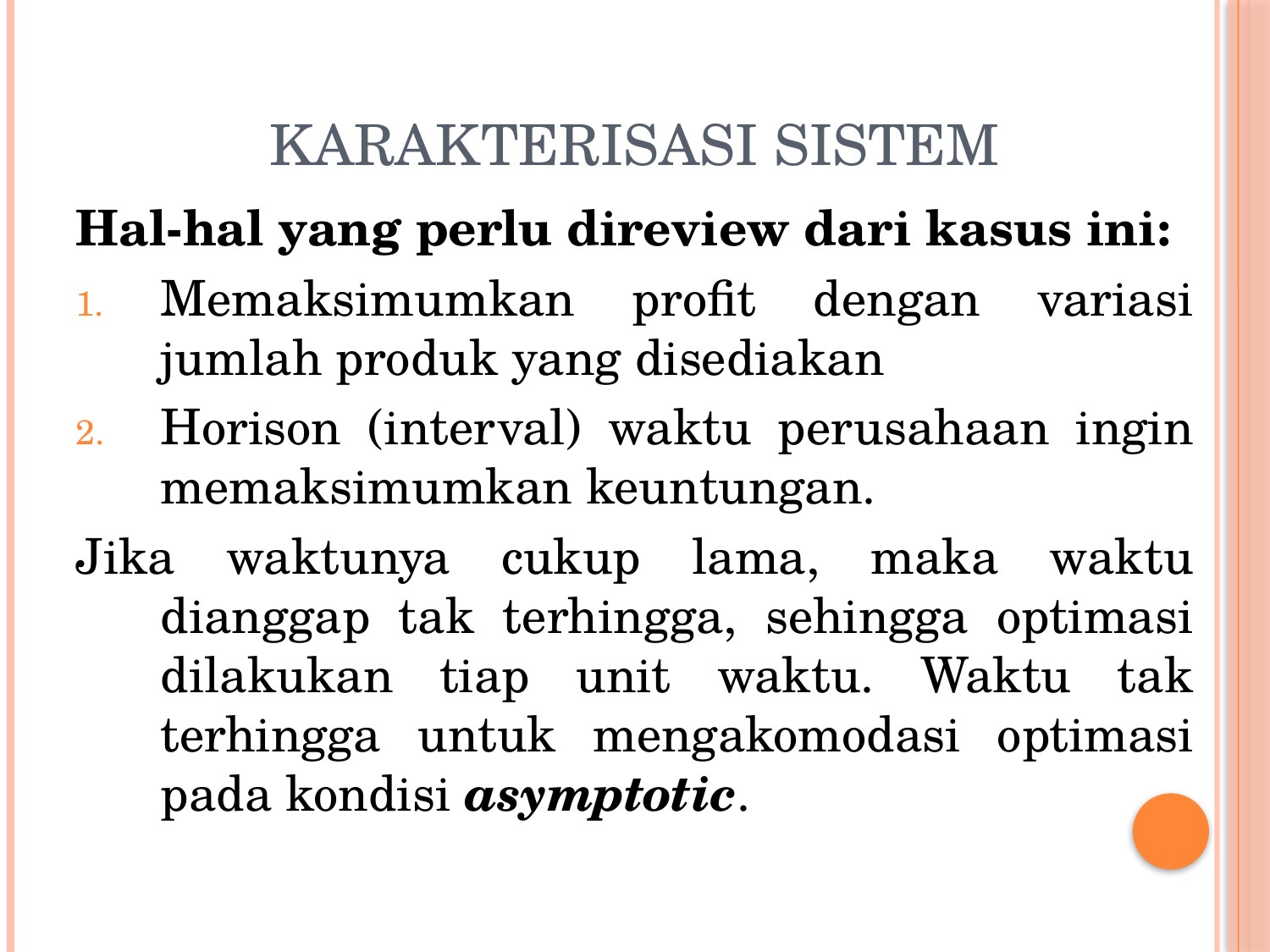

# Karakterisasi Sistem
Hal-hal yang perlu direview dari kasus ini:
Memaksimumkan profit dengan variasi jumlah produk yang disediakan
Horison (interval) waktu perusahaan ingin memaksimumkan keuntungan.
Jika waktunya cukup lama, maka waktu dianggap tak terhingga, sehingga optimasi dilakukan tiap unit waktu. Waktu tak terhingga untuk mengakomodasi optimasi pada kondisi asymptotic.